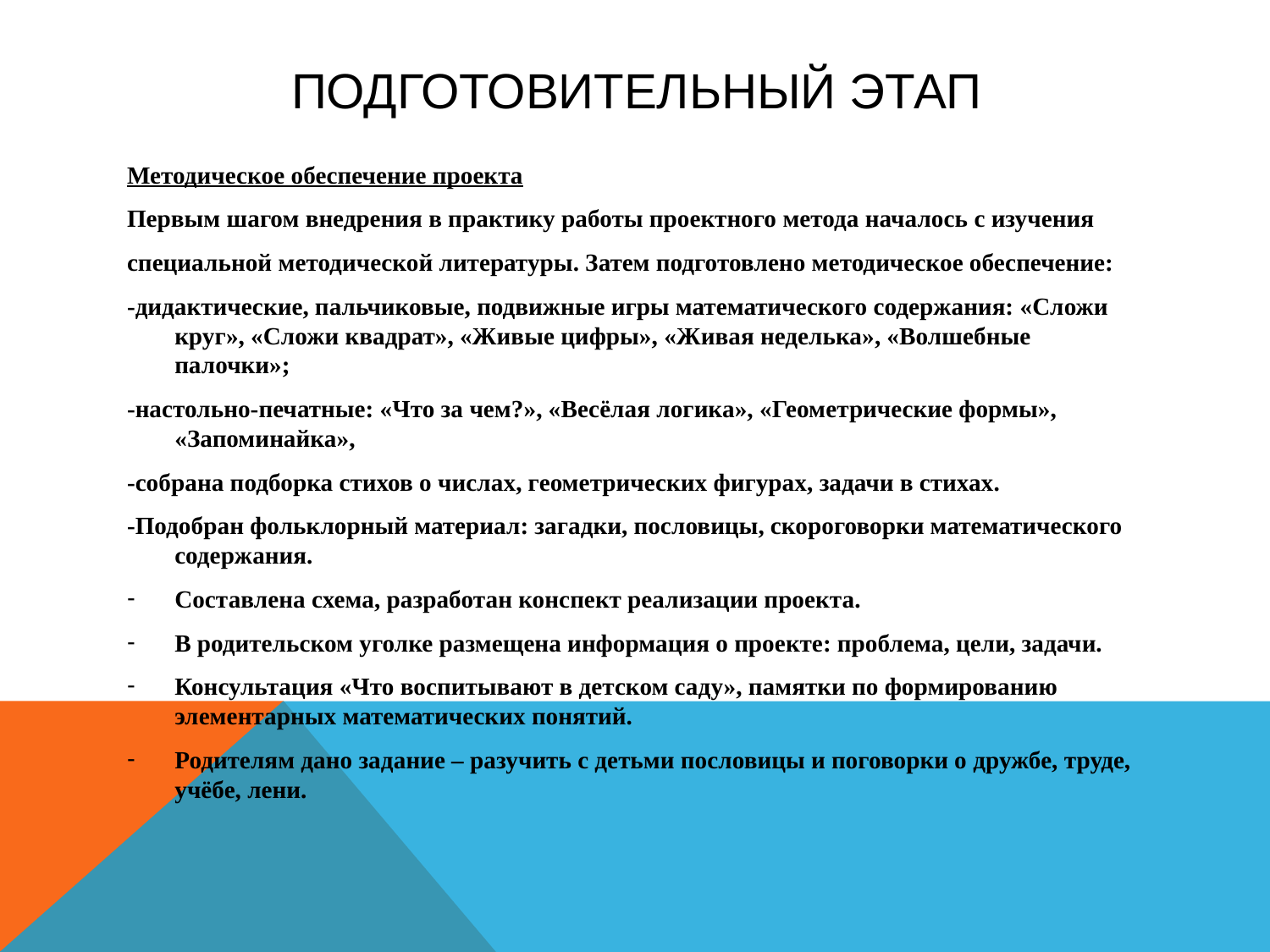

# Подготовительный этап
Методическое обеспечение проекта
Первым шагом внедрения в практику работы проектного метода началось с изучения
специальной методической литературы. Затем подготовлено методическое обеспечение:
-дидактические, пальчиковые, подвижные игры математического содержания: «Сложи круг», «Сложи квадрат», «Живые цифры», «Живая неделька», «Волшебные палочки»;
-настольно-печатные: «Что за чем?», «Весёлая логика», «Геометрические формы»,
«Запоминайка»,
-собрана подборка стихов о числах, геометрических фигурах, задачи в стихах.
-Подобран фольклорный материал: загадки, пословицы, скороговорки математического
содержания.
Составлена схема, разработан конспект реализации проекта.
В родительском уголке размещена информация о проекте: проблема, цели, задачи.
Консультация «Что воспитывают в детском саду», памятки по формированию элементарных математических понятий.
Родителям дано задание – разучить с детьми пословицы и поговорки о дружбе, труде,
учёбе, лени.